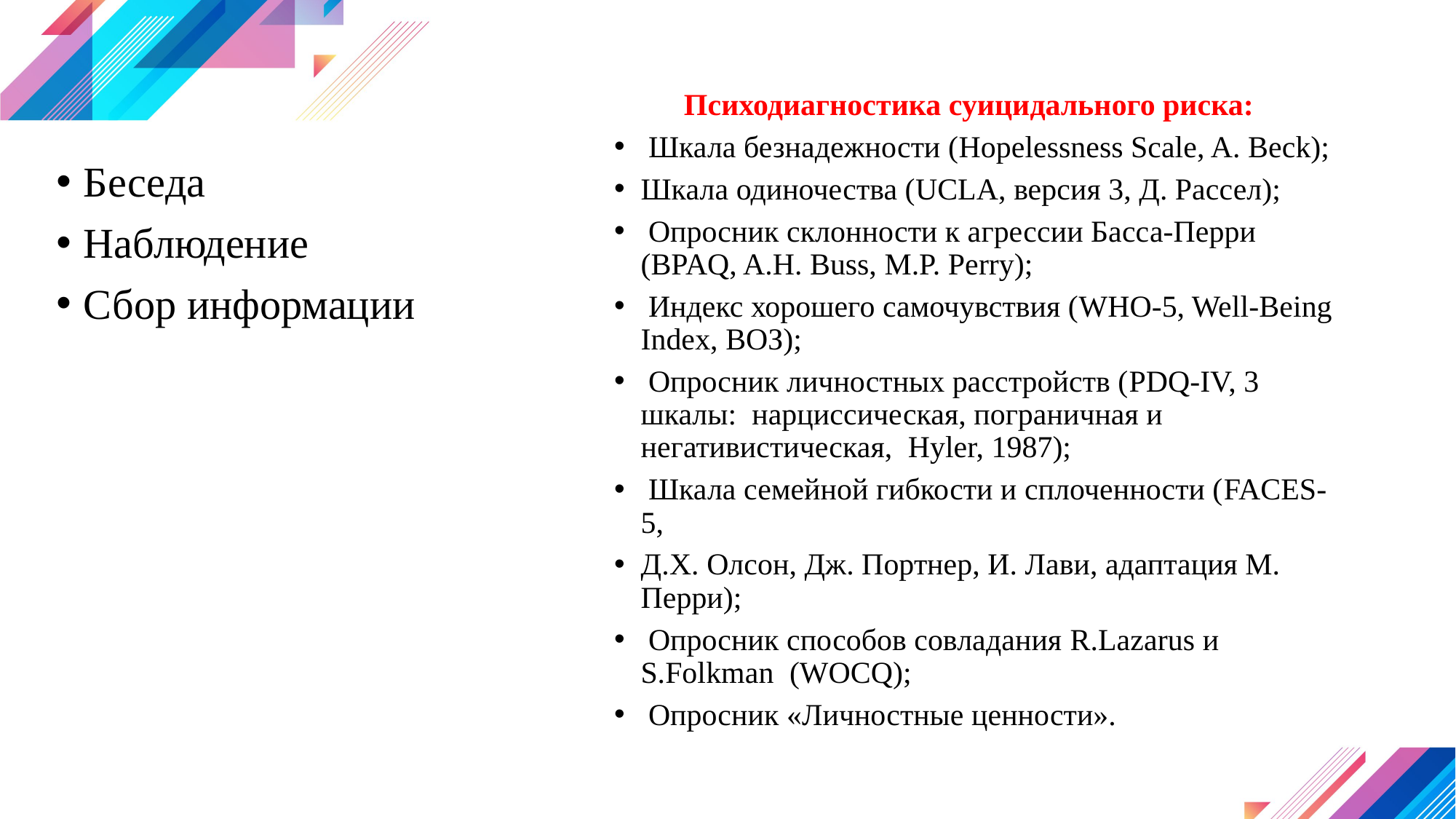

Психодиагностика суицидального риска:
 Шкала безнадежности (Hopelessness Scale, A. Beck);
Шкала одиночества (UCLA, версия 3, Д. Рассел);
 Опросник склонности к агрессии Басса-Перри  (BPAQ, A.H. Buss, M.P. Perry);
 Индекс хорошего самочувствия (WHO-5, Well-Being  Index, ВОЗ);
 Опросник личностных расстройств (PDQ-IV, 3 шкалы:  нарциссическая, пограничная и негативистическая,  Hyler, 1987);
 Шкала семейной гибкости и сплоченности (FACES-5,
Д.X. Олсон, Дж. Портнер, И. Лави, адаптация М. Перри);
 Опросник способов совладания R.Lazarus и S.Folkman  (WOCQ);
 Опросник «Личностные ценности».
Беседа
Наблюдение
Сбор информации